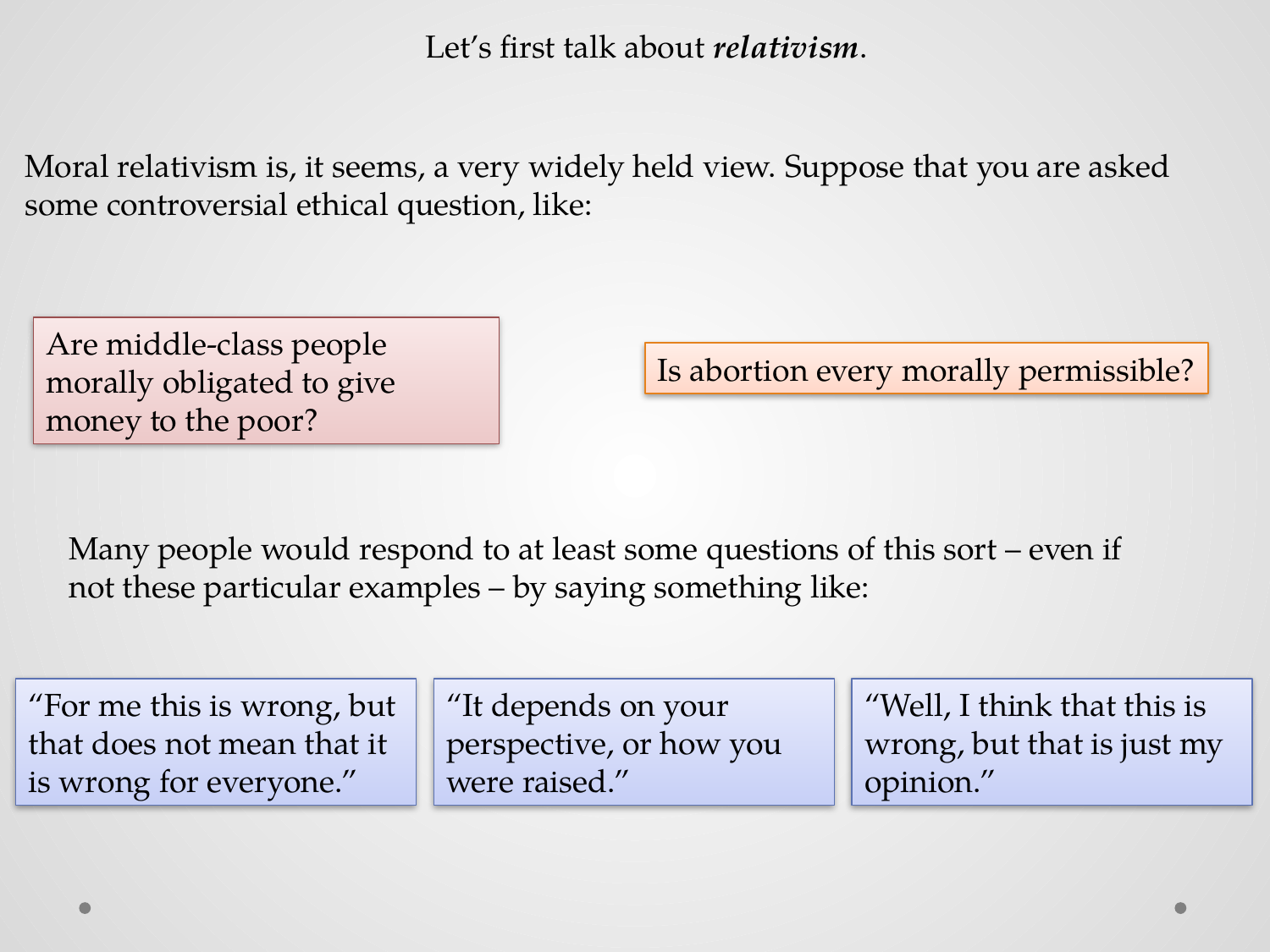

Let’s first talk about relativism.
Moral relativism is, it seems, a very widely held view. Suppose that you are asked some controversial ethical question, like:
Are middle-class people morally obligated to give money to the poor?
Is abortion every morally permissible?
Many people would respond to at least some questions of this sort – even if not these particular examples – by saying something like:
“For me this is wrong, but that does not mean that it is wrong for everyone.”
“It depends on your perspective, or how you were raised.”
“Well, I think that this is wrong, but that is just my opinion.”